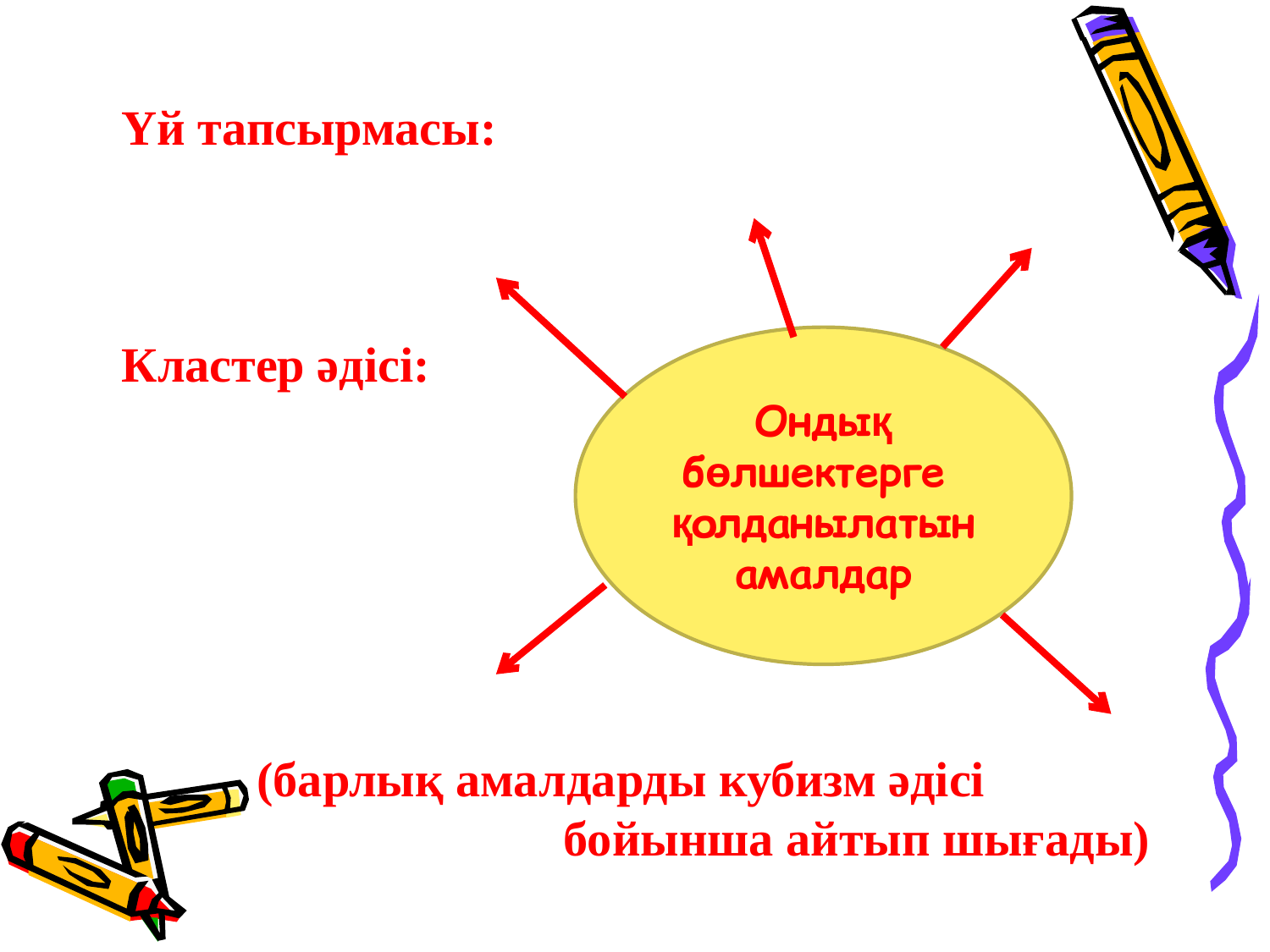

Үй тапсырмасы:

Кластер әдісі:

           (барлық амалдарды кубизм әдісі
                                    бойынша айтып шығады)

Ондық бөлшектерге
қолданылатын амалдар